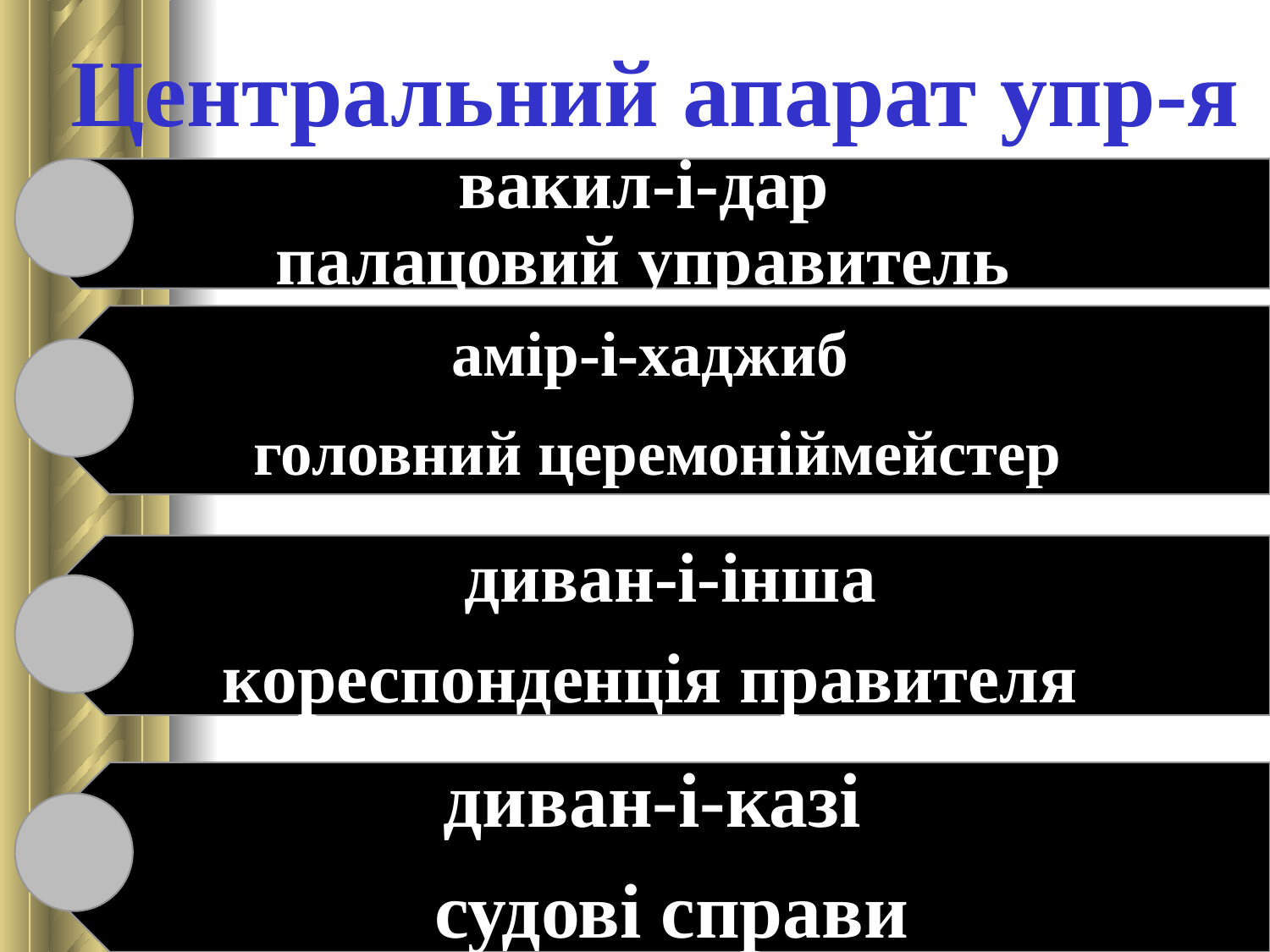

# Центральний апарат упр-я

вакил-і-дар
палацовий управитель
амір-і-хаджиб
головний церемоніймейстер

 диван-і-інша
кореспонденція правителя

диван-і-казі
 судові справи